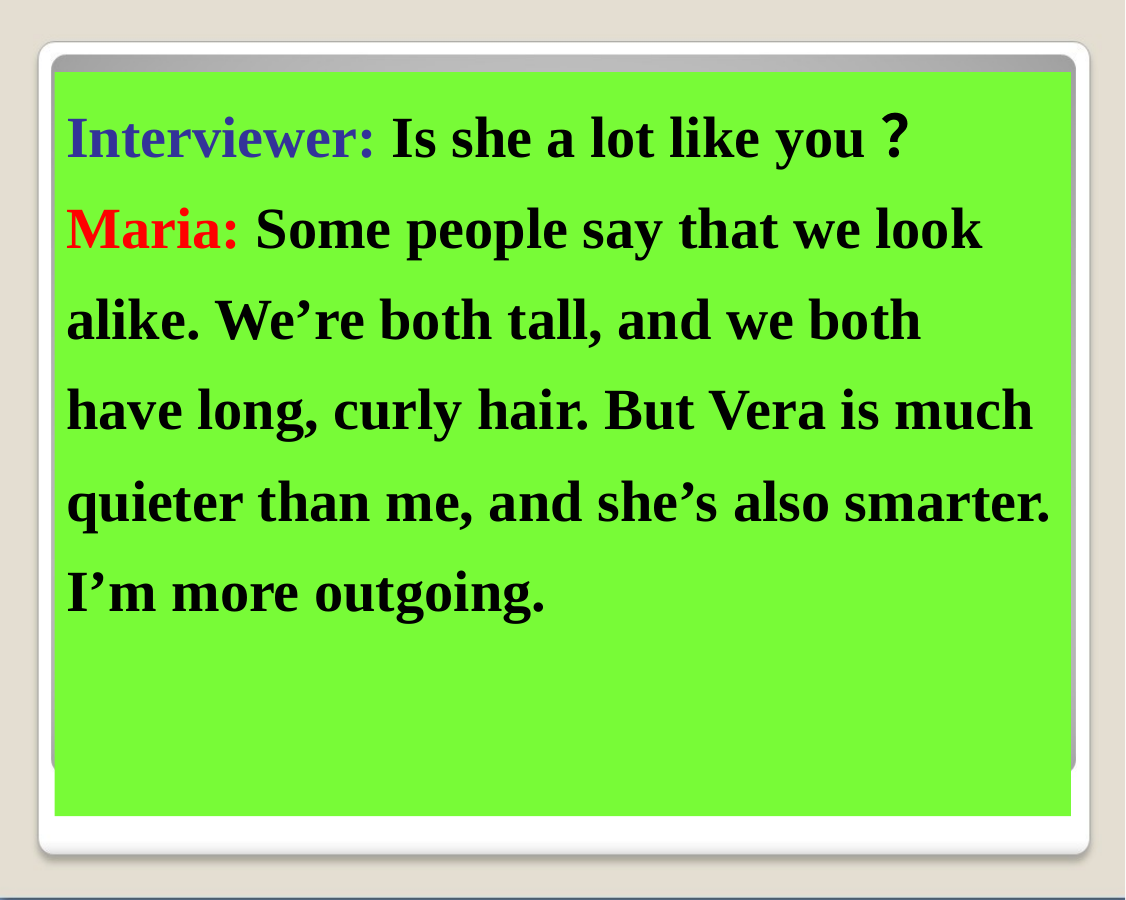

Interviewer: Is she a lot like you？
Maria: Some people say that we look
alike. We’re both tall, and we both
have long, curly hair. But Vera is much
quieter than me, and she’s also smarter.
I’m more outgoing.